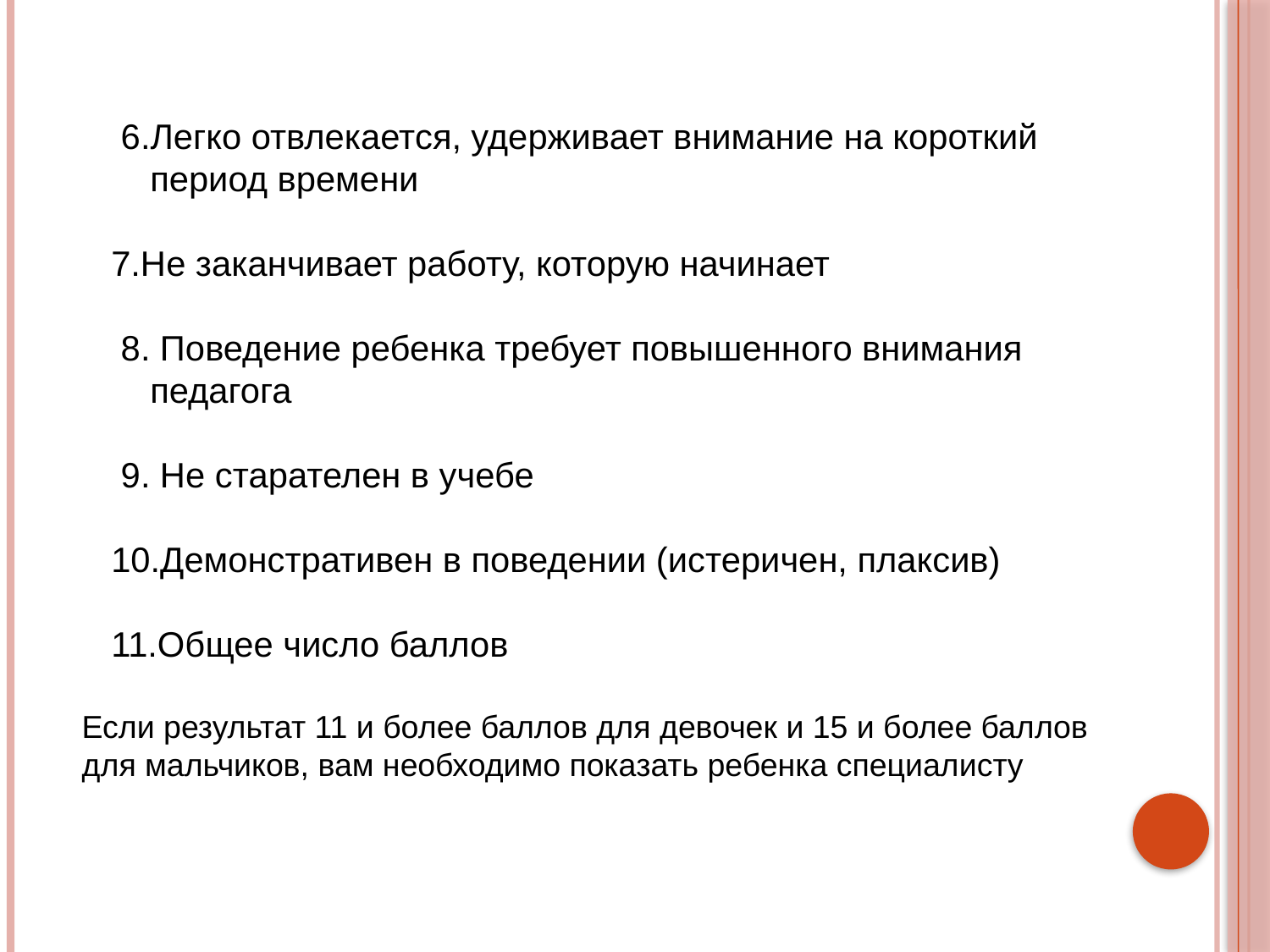

6.Легко отвлекается, удерживает внимание на короткий
       период времени

   7.Не заканчивает работу, которую начинает

    8. Поведение ребенка требует повышенного внимания
       педагога

    9. Не старателен в учебе

   10.Демонстративен в поведении (истеричен, плаксив)

   11.Общее число баллов

Если результат 11 и более баллов для девочек и 15 и более баллов для мальчиков, вам необходимо показать ребенка специалисту